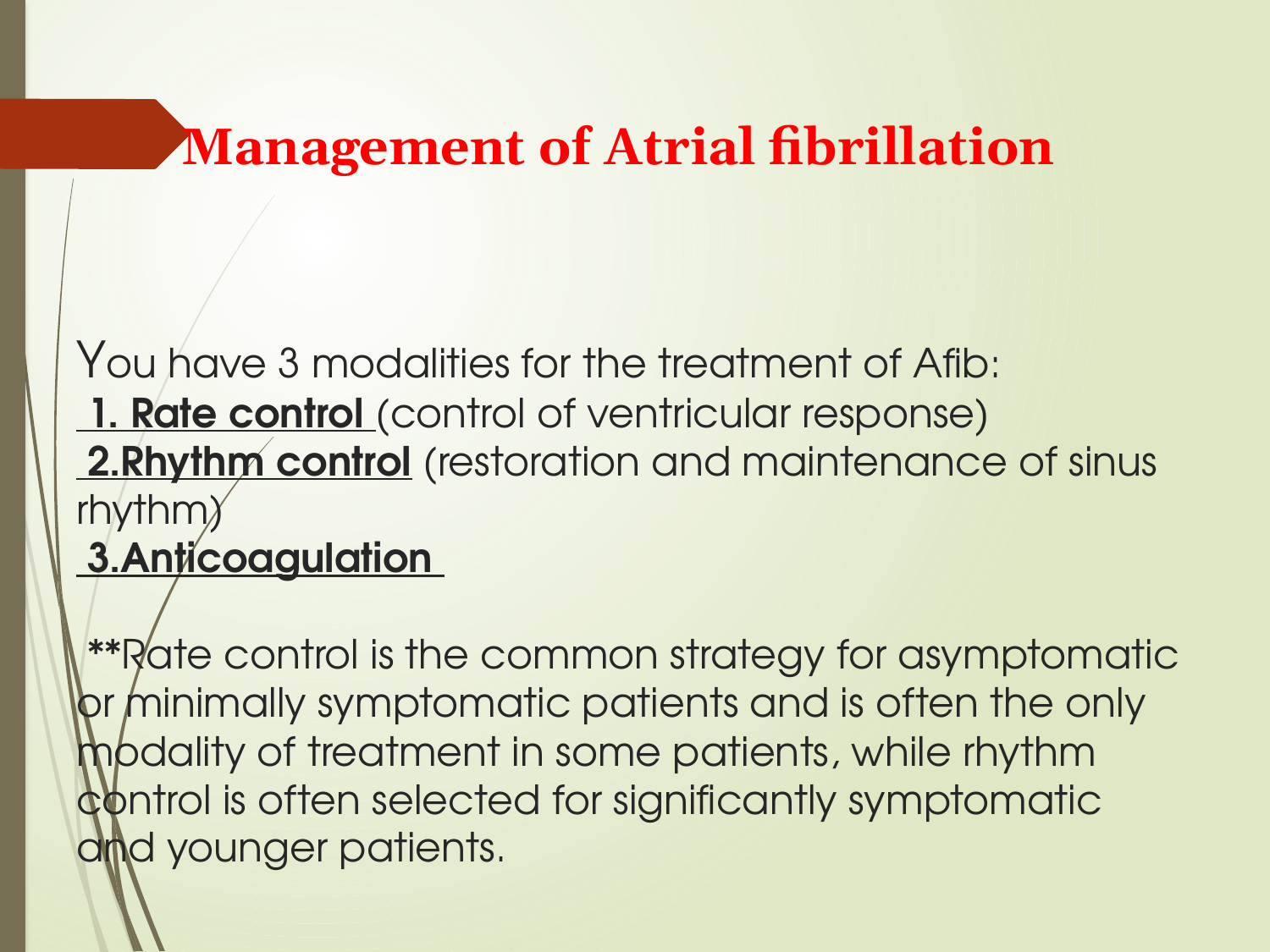

Management of Atrial fibrillation
# You have 3 modalities for the treatment of Afib:
 1. Rate control (control of ventricular response)
 2.Rhythm control (restoration and maintenance of sinus rhythm)
 3.Anticoagulation

 **Rate control is the common strategy for asymptomatic or minimally symptomatic patients and is often the only modality of treatment in some patients, while rhythm control is often selected for significantly symptomatic and younger patients.